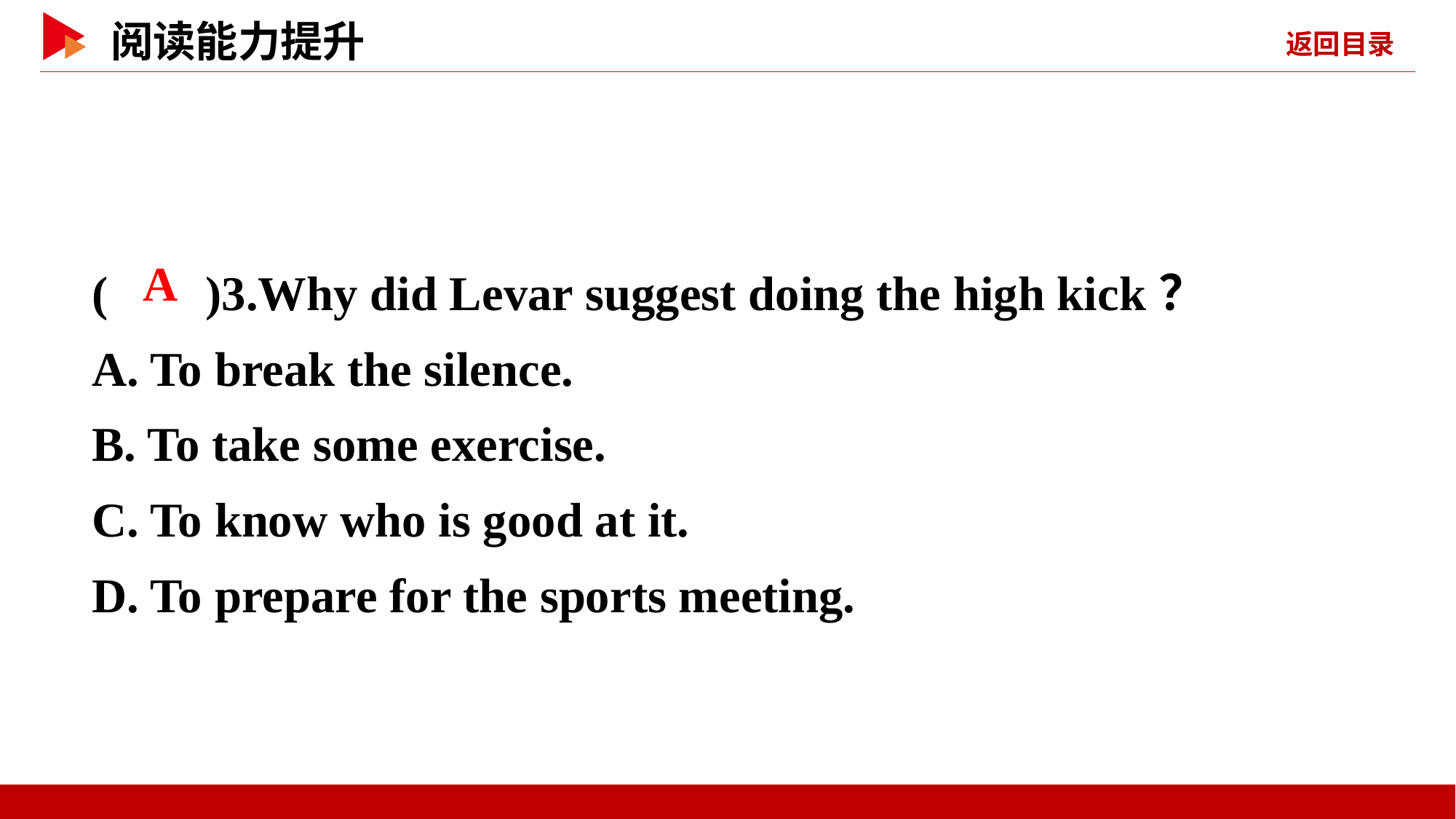

(        )3.Why did Levar suggest doing the high kick？
A. To break the silence.
B. To take some exercise.
C. To know who is good at it.
D. To prepare for the sports meeting.
   A